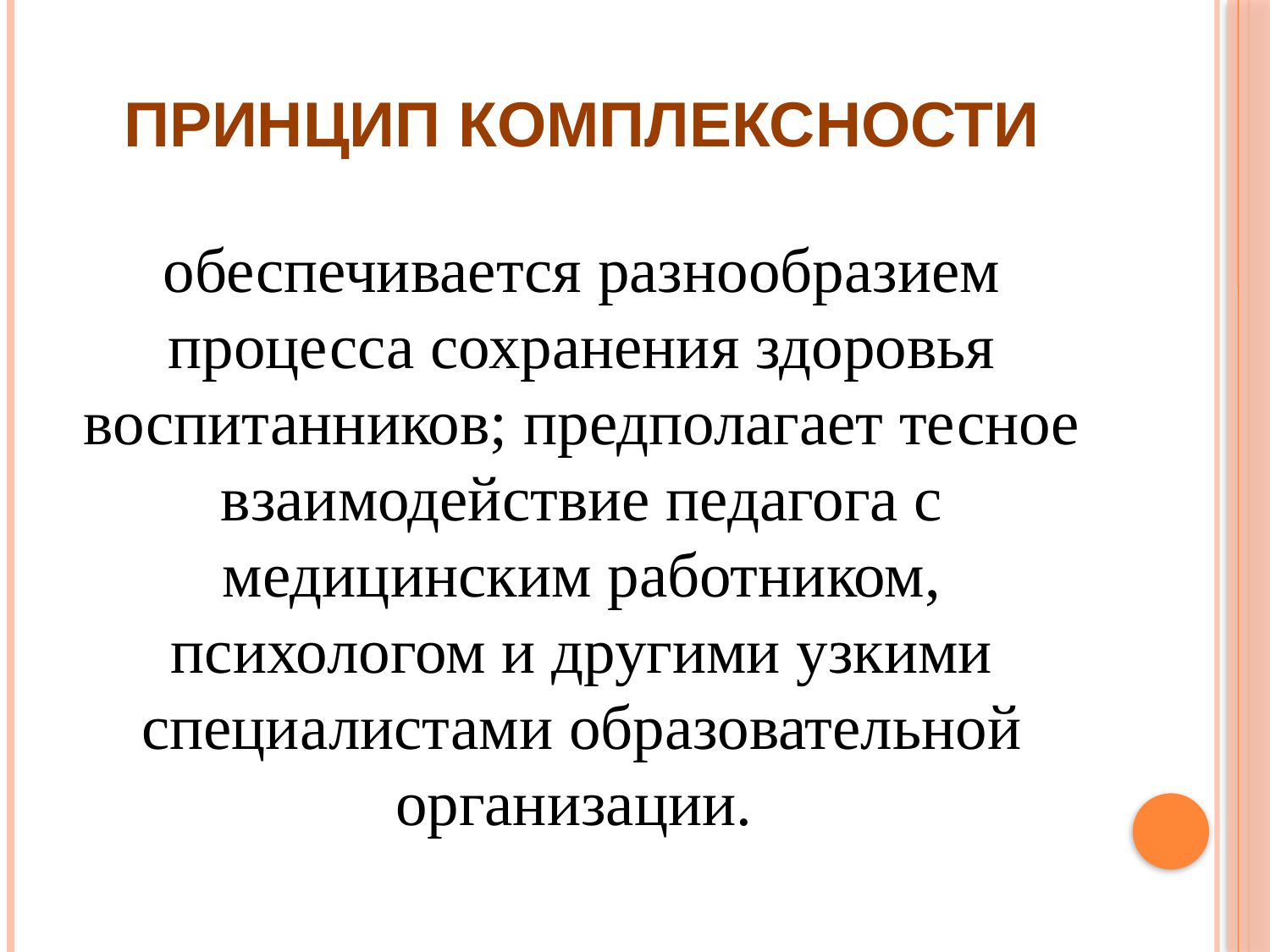

# Принцип комплексности
обеспечивается разнообразием процесса сохранения здоровья воспитанников; предполагает тесное взаимодействие педагога с медицинским работником, психологом и другими узкими специалистами образовательной организации.